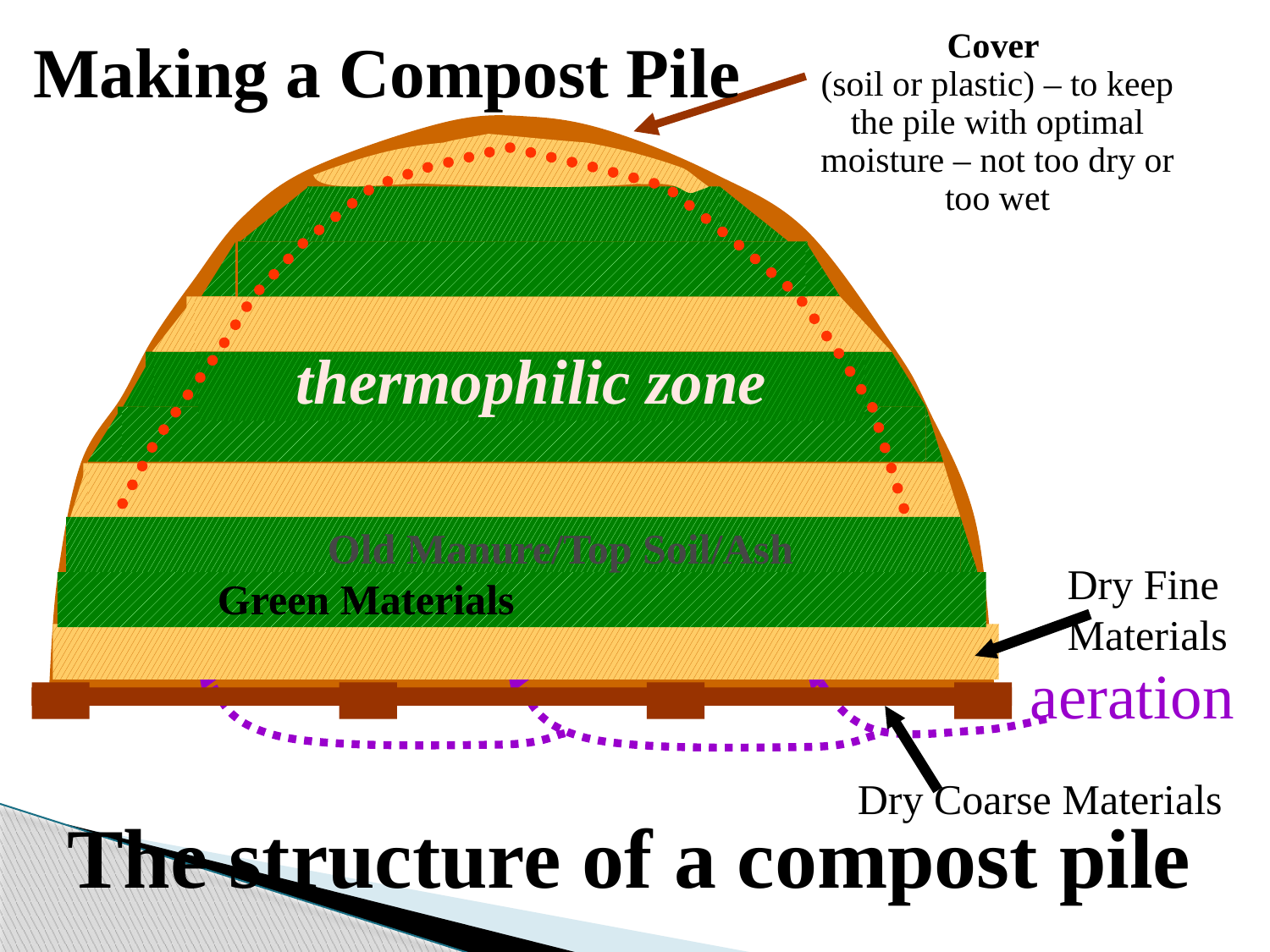

Making a Compost Pile
Cover
(soil or plastic) – to keep the pile with optimal moisture – not too dry or too wet

thermophilic zone

Old Manure/Top Soil/Ash

Dry Fine Materials

Green Materials

aeration

Dry Coarse Materials
The structure of a compost pile